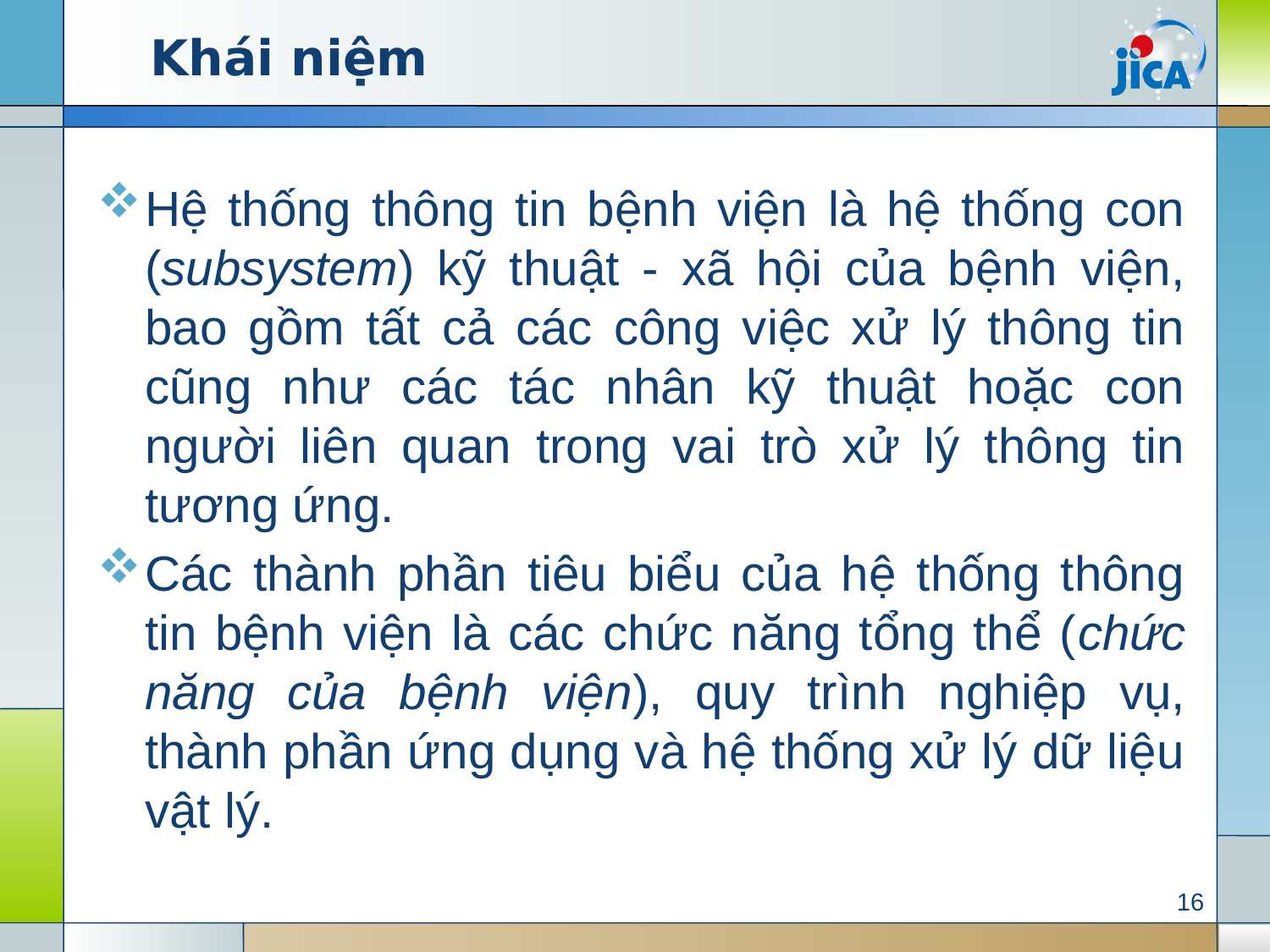

# Khái niệm
Hệ thống thông tin bệnh viện là hệ thống con (subsystem) kỹ thuật - xã hội của bệnh viện, bao gồm tất cả các công việc xử lý thông tin cũng như các tác nhân kỹ thuật hoặc con người liên quan trong vai trò xử lý thông tin tương ứng.
Các thành phần tiêu biểu của hệ thống thông tin bệnh viện là các chức năng tổng thể (chức năng của bệnh viện), quy trình nghiệp vụ, thành phần ứng dụng và hệ thống xử lý dữ liệu vật lý.

16